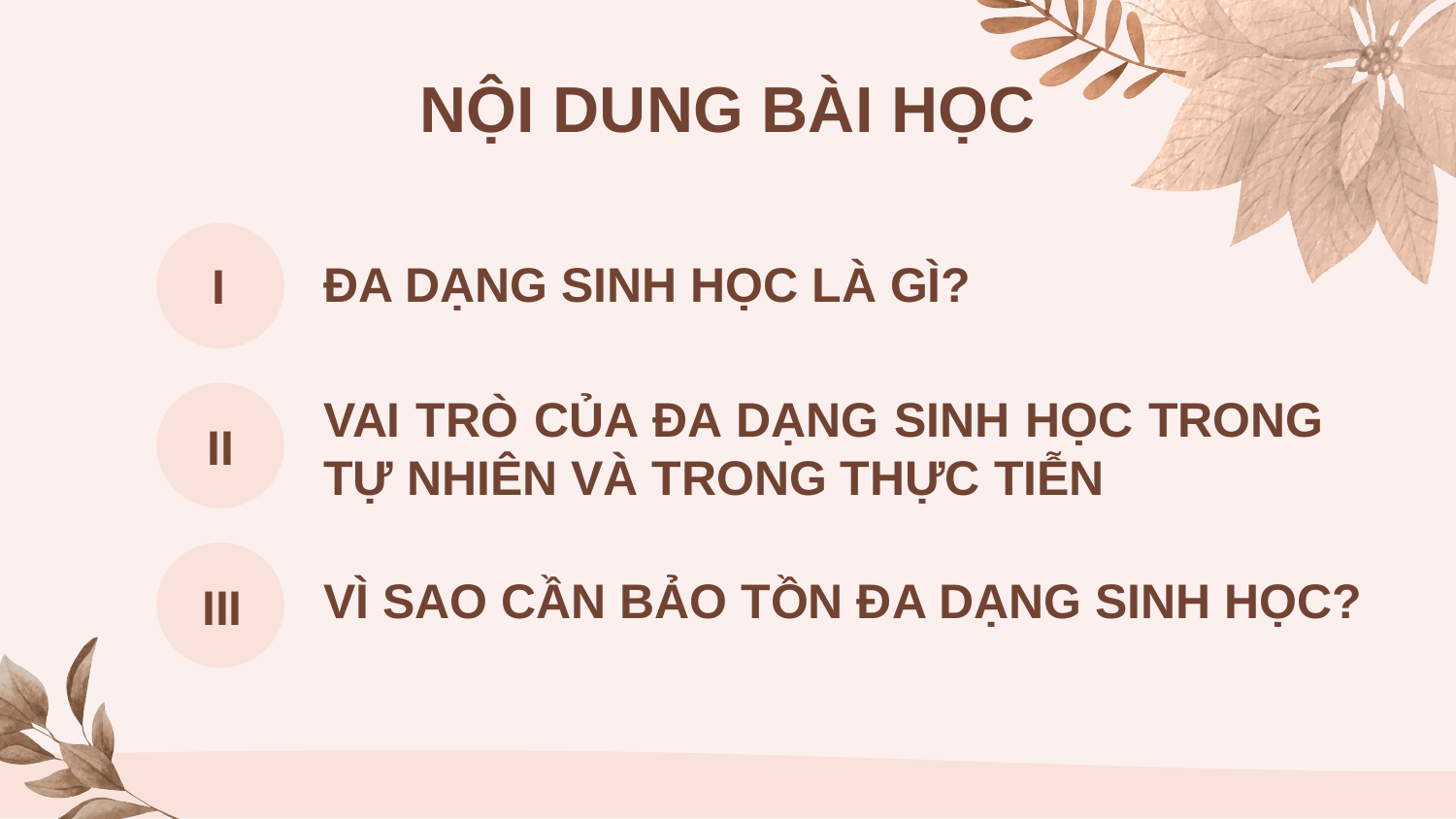

NỘI DUNG BÀI HỌC

ĐA DẠNG SINH HỌC LÀ GÌ?
# I

VAI TRÒ CỦA ĐA DẠNG SINH HỌC TRONG TỰ NHIÊN VÀ TRONG THỰC TIỄN
II

III
VÌ SAO CẦN BẢO TỒN ĐA DẠNG SINH HỌC?